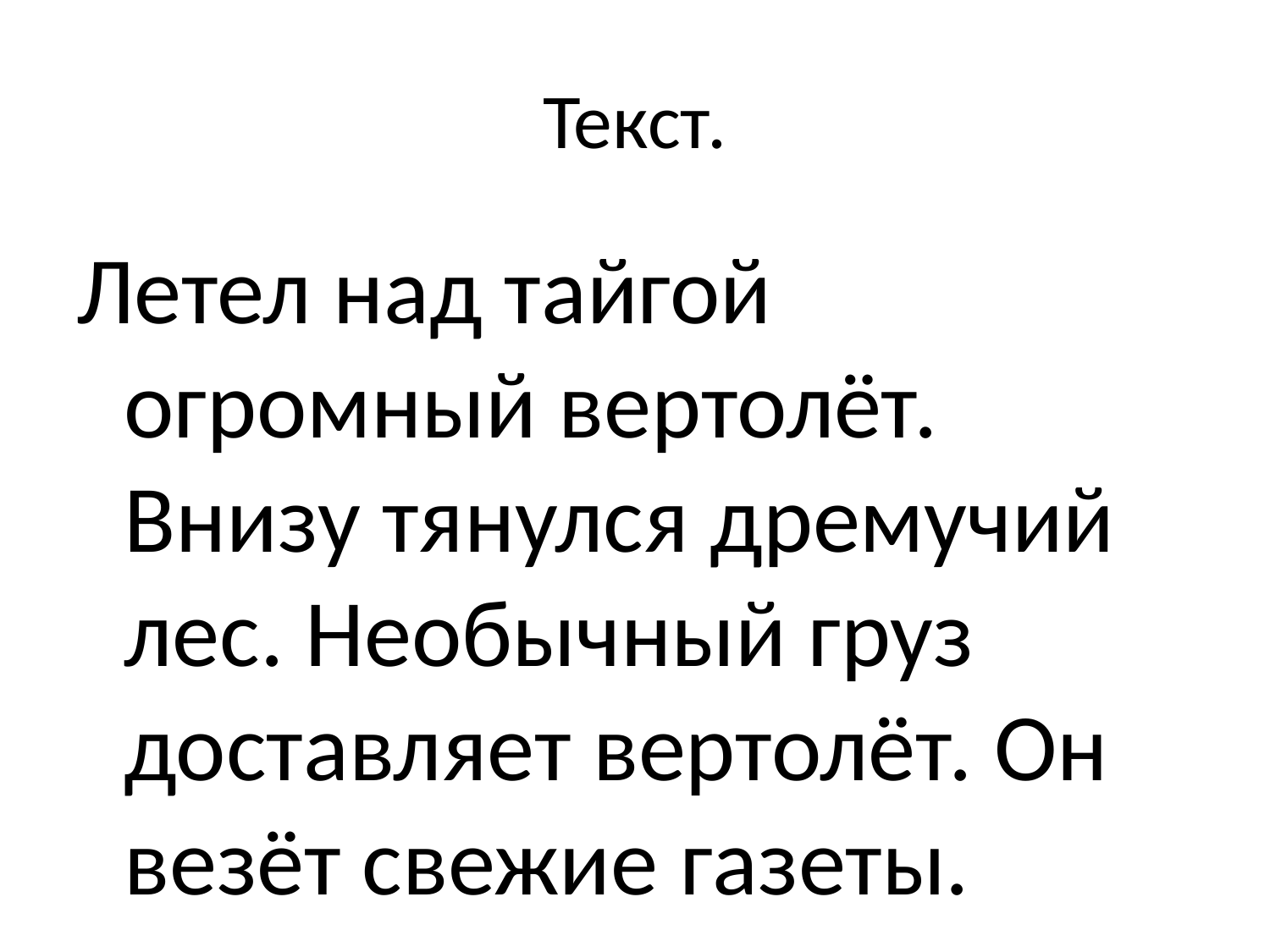

# Текст.
Летел над тайгой огромный вертолёт. Внизу тянулся дремучий лес. Необычный груз доставляет вертолёт. Он везёт свежие газеты.